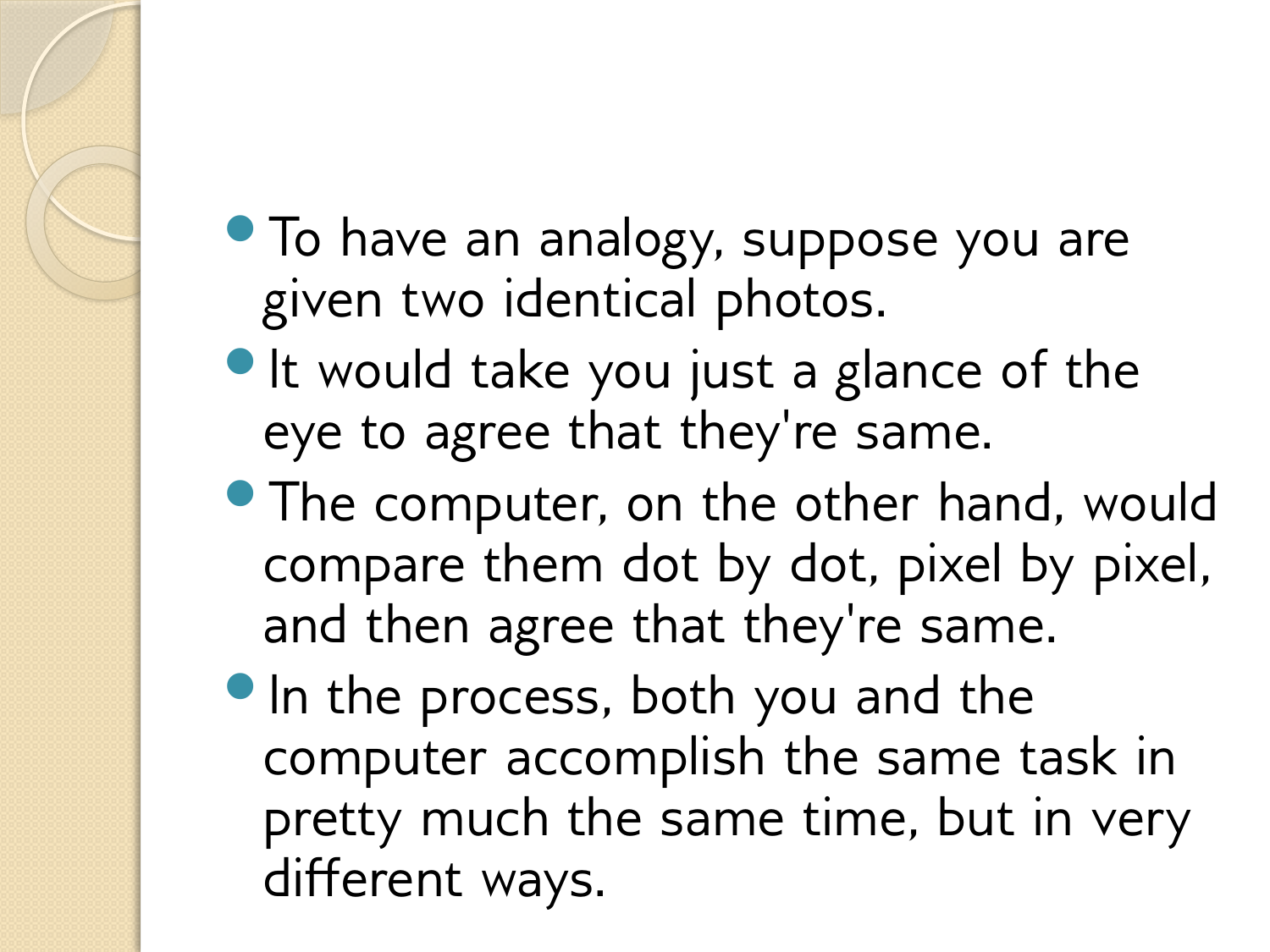

#
To have an analogy, suppose you are given two identical photos.
It would take you just a glance of the eye to agree that they're same.
The computer, on the other hand, would compare them dot by dot, pixel by pixel, and then agree that they're same.
In the process, both you and the computer accomplish the same task in pretty much the same time, but in very different ways.